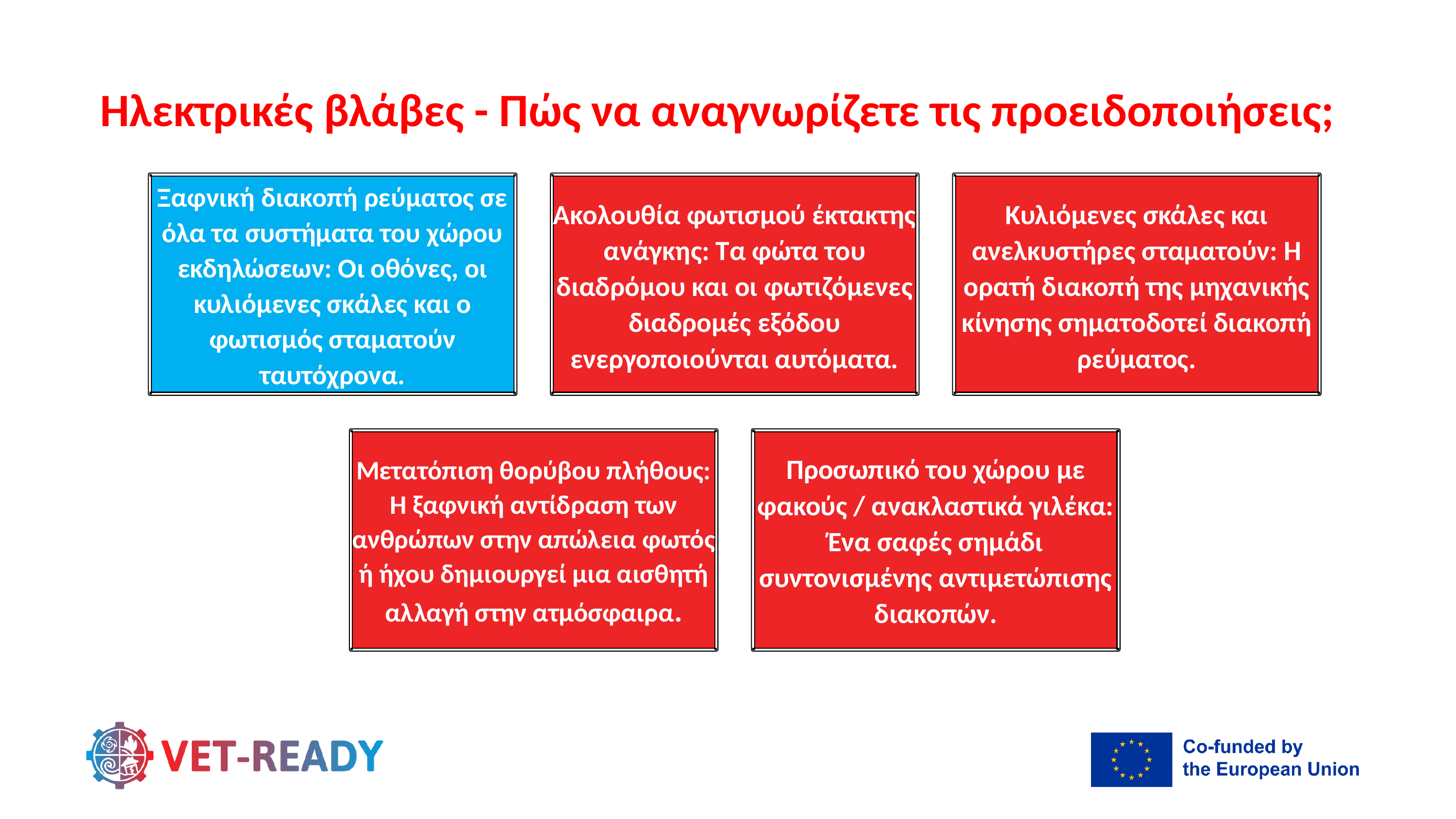

Ηλεκτρικές βλάβες - Πώς να αναγνωρίζετε τις προειδοποιήσεις;

Ακολουθία φωτισμού έκτακτης ανάγκης: Τα φώτα του διαδρόμου και οι φωτιζόμενες διαδρομές εξόδου ενεργοποιούνται αυτόματα.

Κυλιόμενες σκάλες και ανελκυστήρες σταματούν: Η ορατή διακοπή της μηχανικής κίνησης σηματοδοτεί διακοπή ρεύματος.

Ξαφνική διακοπή ρεύματος σε όλα τα συστήματα του χώρου εκδηλώσεων: Οι οθόνες, οι κυλιόμενες σκάλες και ο φωτισμός σταματούν ταυτόχρονα.

Προσωπικό του χώρου με φακούς / ανακλαστικά γιλέκα: Ένα σαφές σημάδι συντονισμένης αντιμετώπισης διακοπών.

Μετατόπιση θορύβου πλήθους: Η ξαφνική αντίδραση των ανθρώπων στην απώλεια φωτός ή ήχου δημιουργεί μια αισθητή αλλαγή στην ατμόσφαιρα.